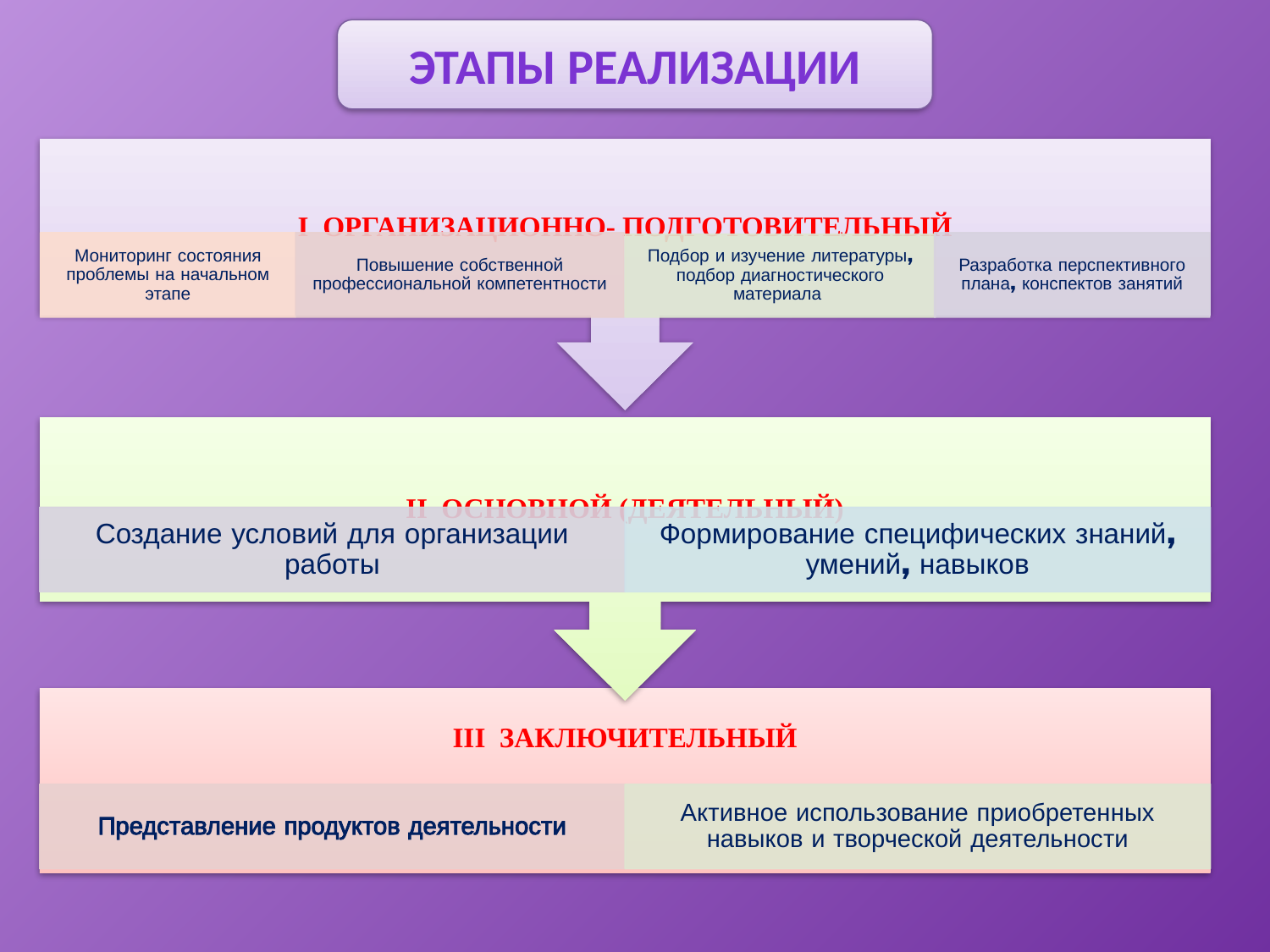

ЭТАПЫ РЕАЛИЗАЦИИ
III  ЗАКЛЮЧИТЕЛЬНЫЙ
Представление продуктов деятельности
Активное использование приобретенных навыков и творческой деятельности
II  ОСНОВНОЙ (ДЕЯТЕЛЬНЫЙ)
Создание условий для организации работы
Формирование специфических знаний, умений, навыков
I  ОРГАНИЗАЦИОННО- ПОДГОТОВИТЕЛЬНЫЙ
Мониторинг состояния проблемы на начальном этапе
Повышение собственной профессиональной компетентности
Подбор и изучение литературы, подбор диагностического материала
Разработка перспективного плана, конспектов занятий